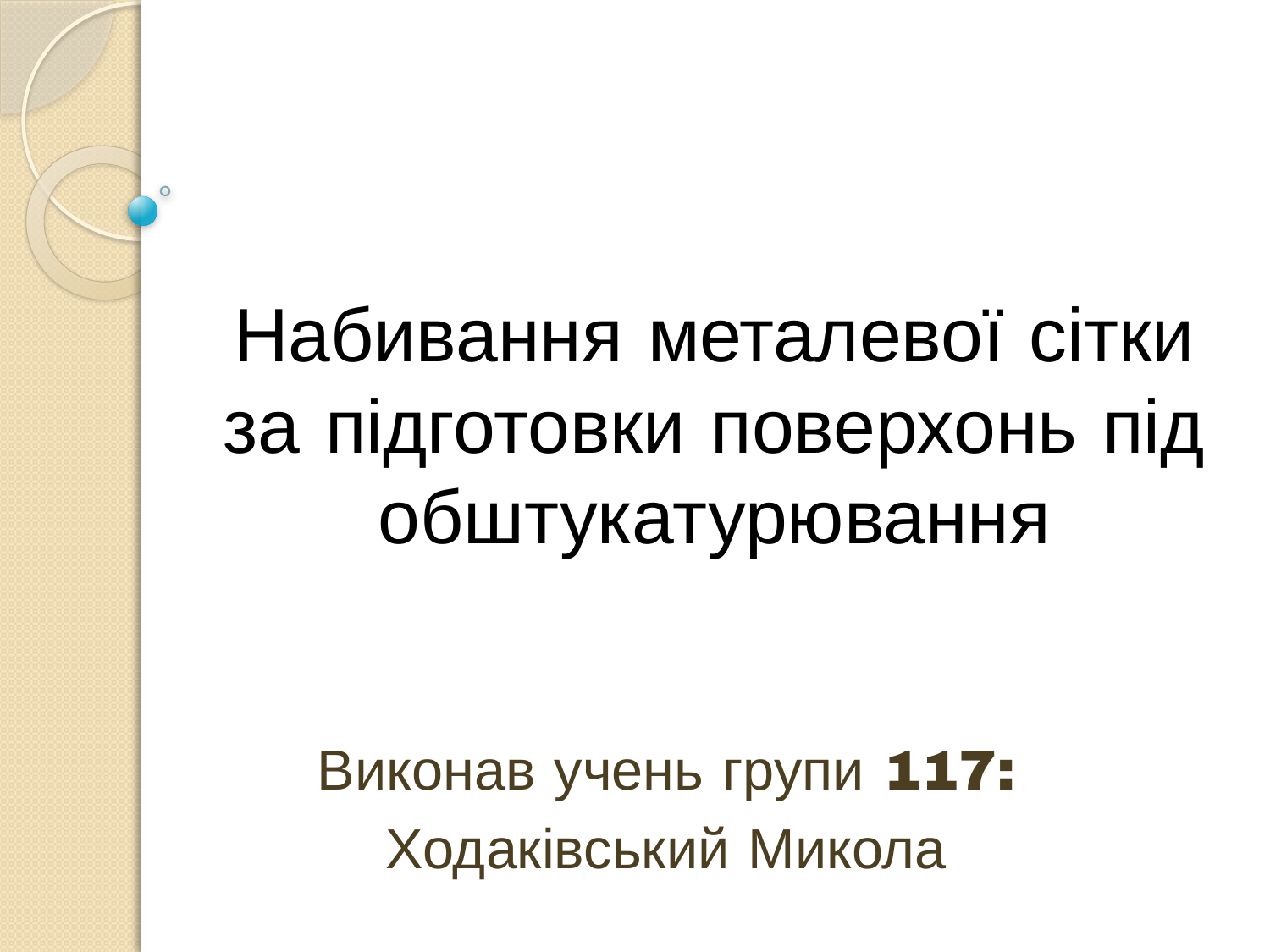

# Набивання металевої сітки за підготовки поверхонь під обштукатурювання
Виконав учень групи 117:
Ходаківський Микола